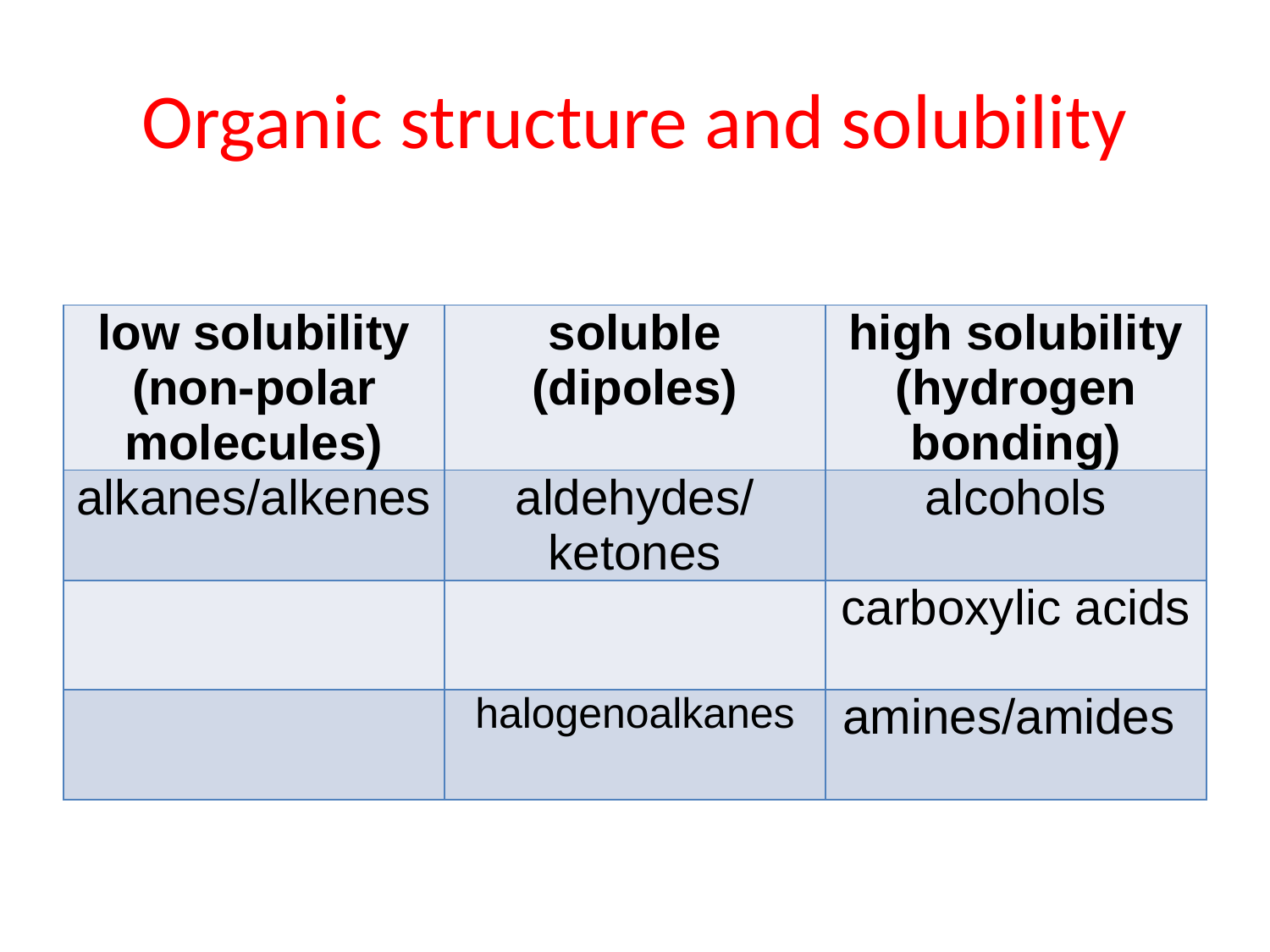

# Organic structure and solubility
| low solubility (non-polar molecules) | soluble (dipoles) | high solubility (hydrogen bonding) |
| --- | --- | --- |
| alkanes/alkenes | aldehydes/ ketones | alcohols |
|  |  | carboxylic acids |
|  | halogenoalkanes | amines/amides |